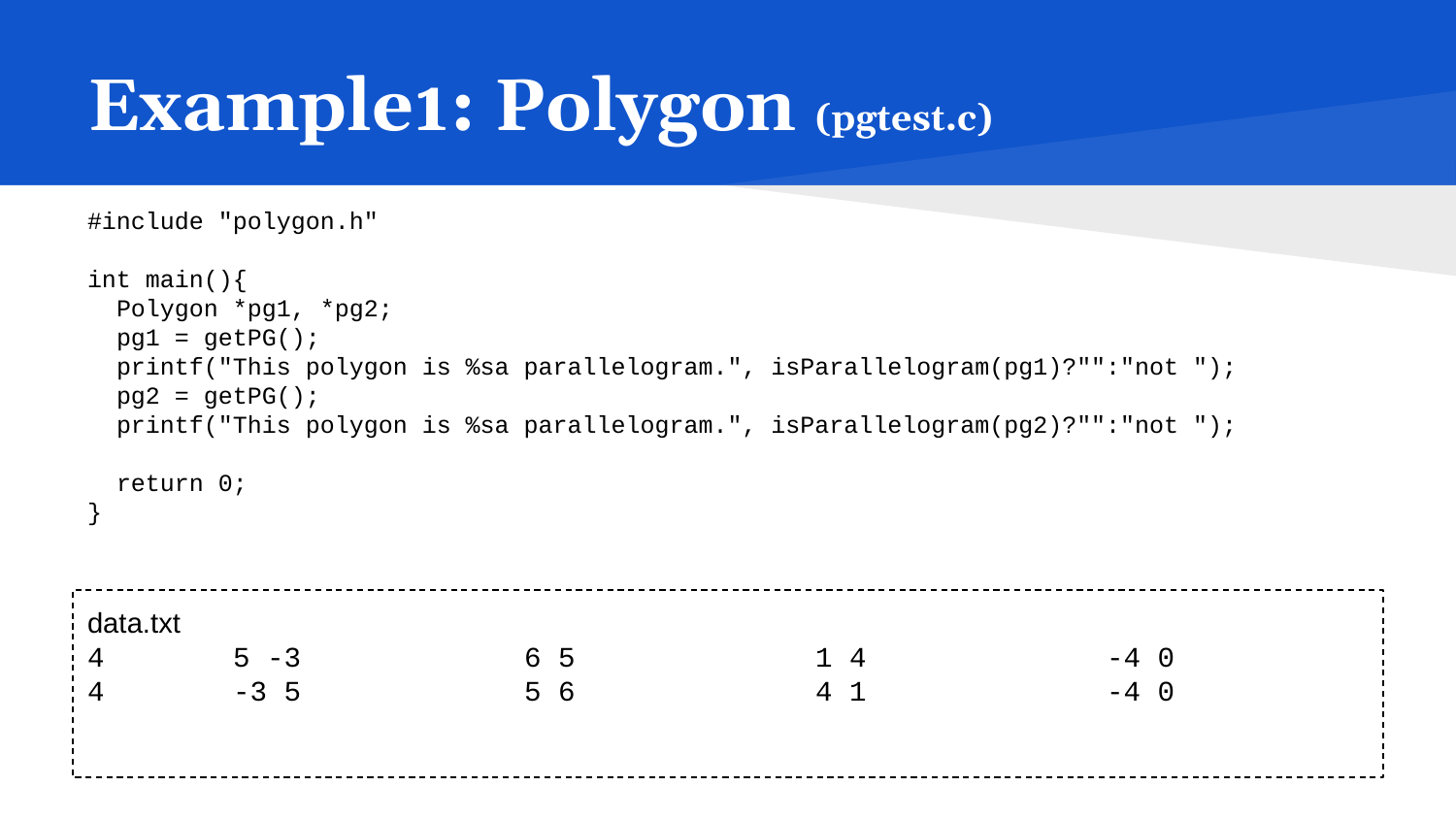

# Example1: Polygon (pgtest.c)
#include "polygon.h"

int main(){
  Polygon *pg1, *pg2;
  pg1 = getPG();
  printf("This polygon is %sa parallelogram.", isParallelogram(pg1)?"":"not ");
  pg2 = getPG();
  printf("This polygon is %sa parallelogram.", isParallelogram(pg2)?"":"not ");

  return 0;
}

data.txt
4	5 -3		6 5		1 4		-4 0
4	-3 5		5 6		4 1		-4 0